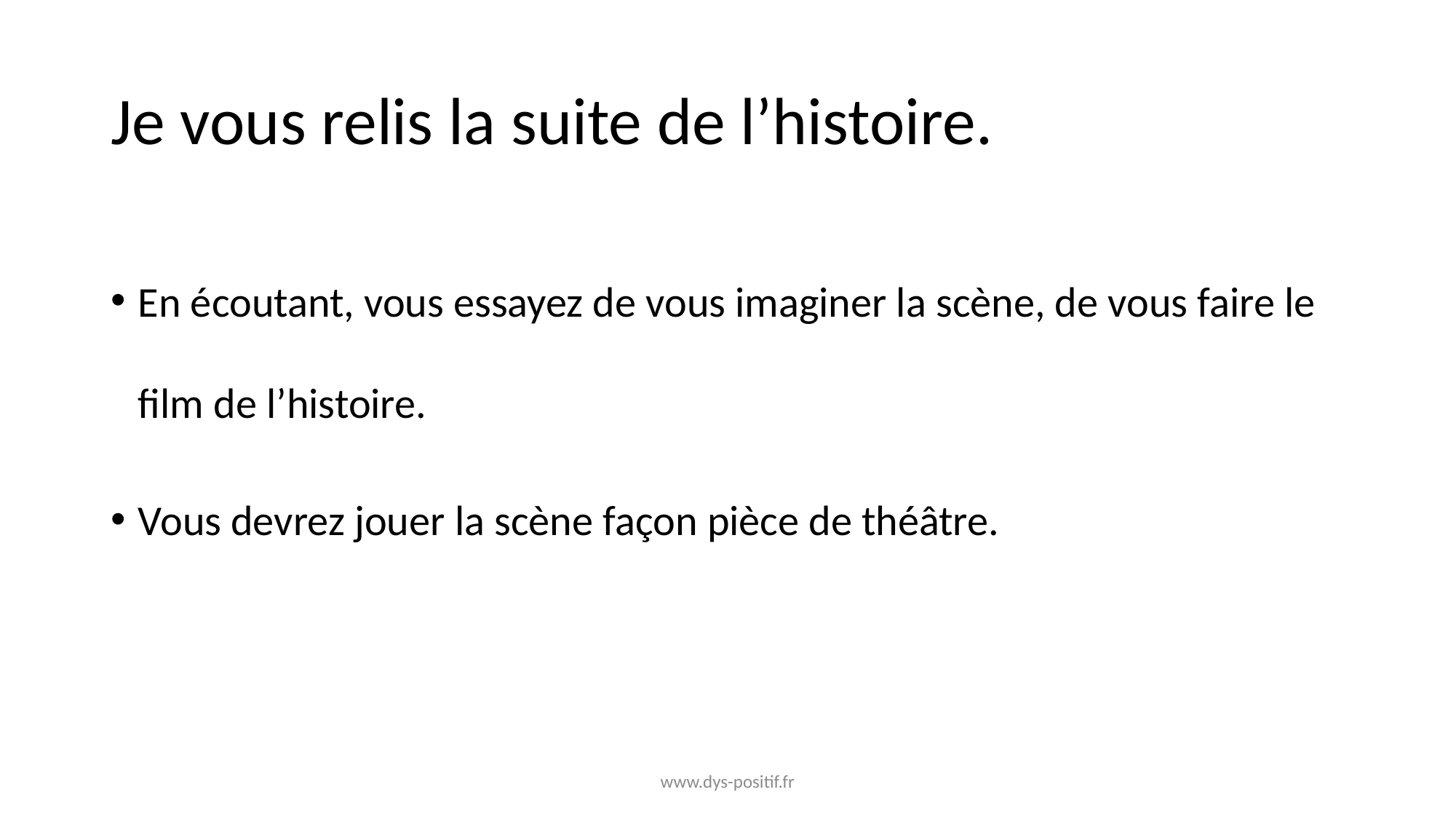

# Je vous relis la suite de l’histoire.
En écoutant, vous essayez de vous imaginer la scène, de vous faire le film de l’histoire.
Vous devrez jouer la scène façon pièce de théâtre.
www.dys-positif.fr